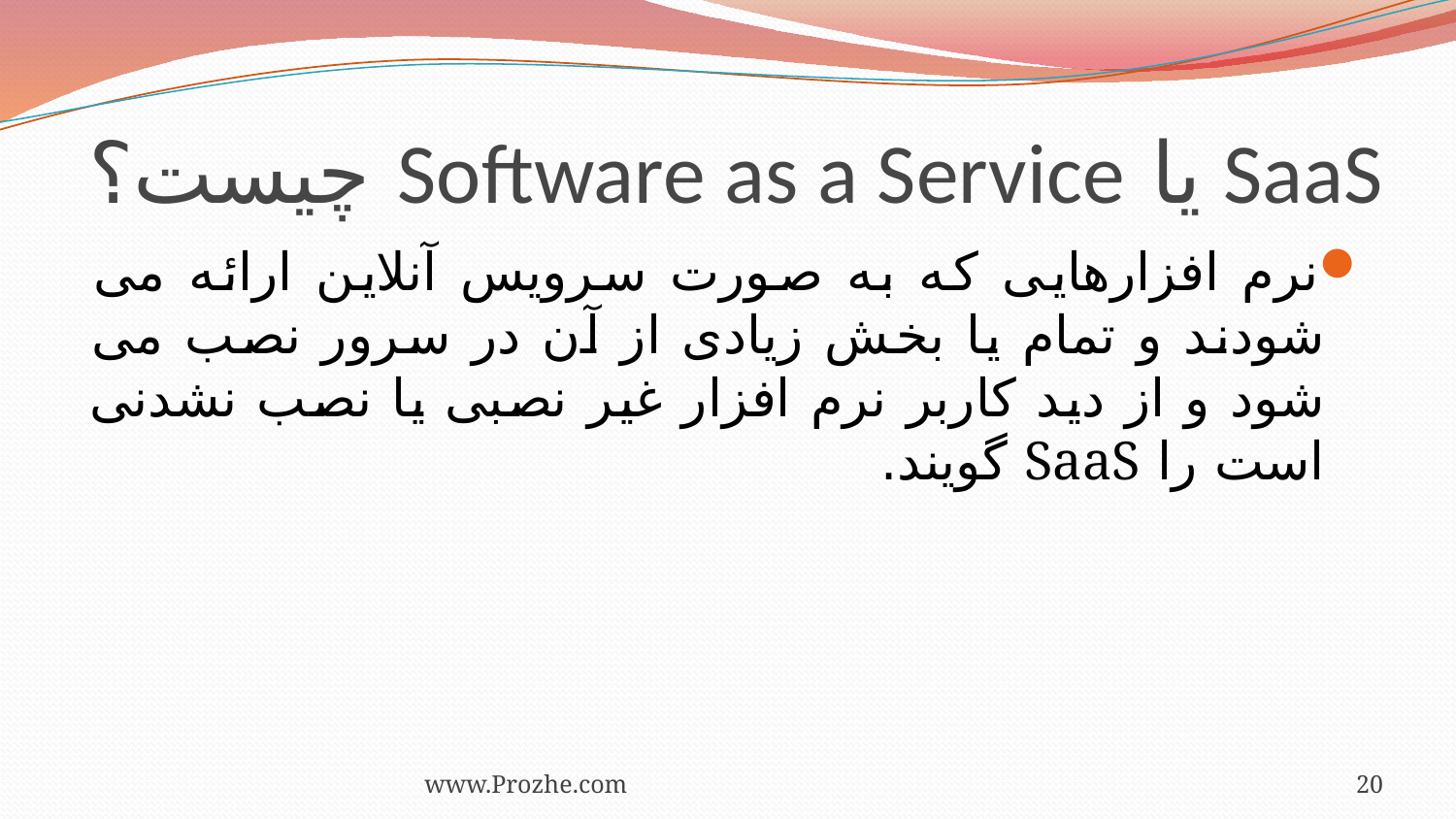

# SaaS يا Software as a Service چيست؟
نرم افزارهایی که به صورت سرویس آنلاین ارائه می شودند و تمام یا بخش زیادی از آن در سرور نصب می شود و از دید کاربر نرم افزار غیر نصبی یا نصب نشدنی است را SaaS گویند.

www.Prozhe.com
20